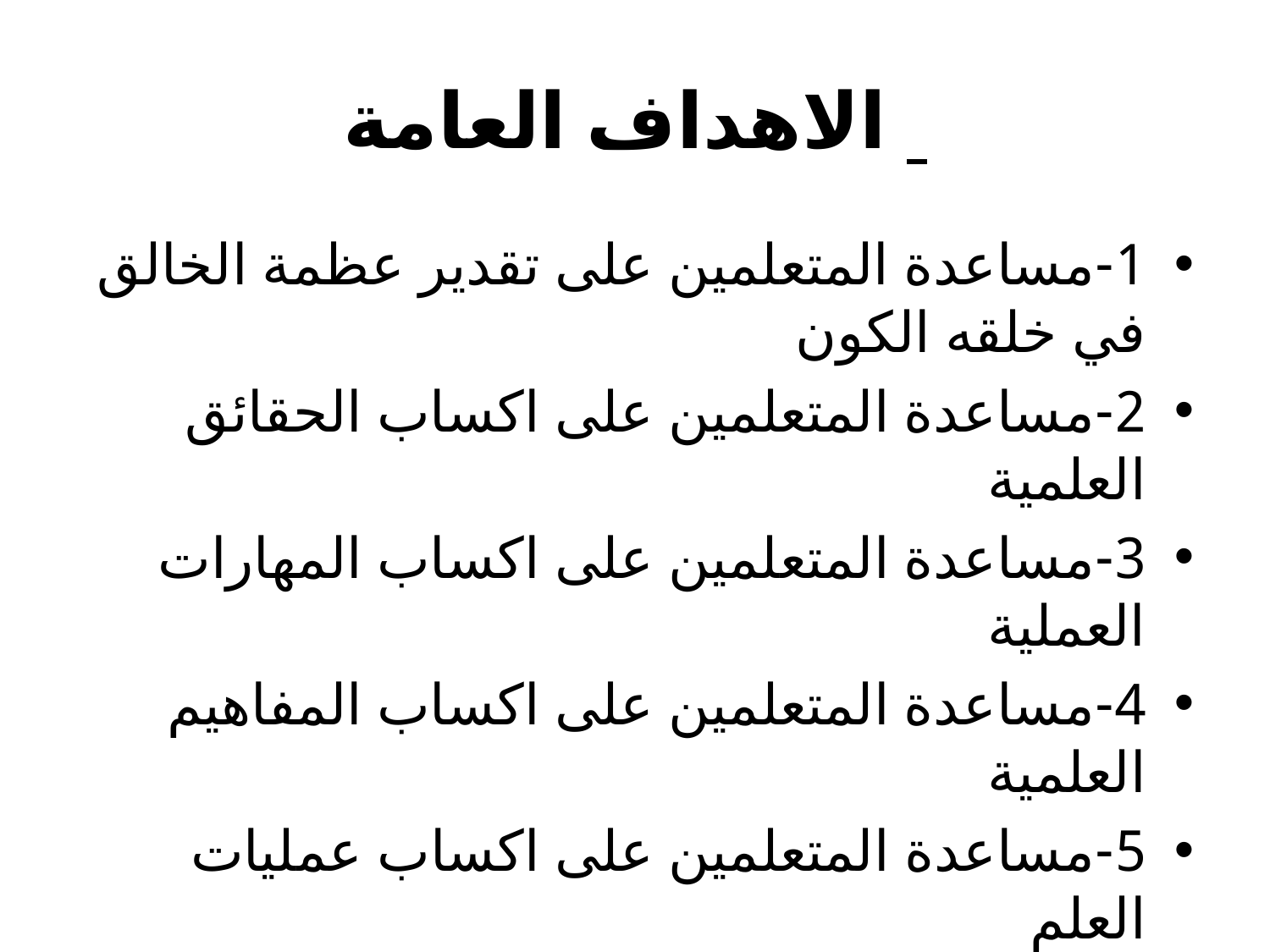

# الاهداف العامة
1-مساعدة المتعلمين على تقدير عظمة الخالق في خلقه الكون
2-مساعدة المتعلمين على اكساب الحقائق العلمية
3-مساعدة المتعلمين على اكساب المهارات العملية
4-مساعدة المتعلمين على اكساب المفاهيم العلمية
5-مساعدة المتعلمين على اكساب عمليات العلم
6-مساعدة المتعلمين على اكساب الميول العلمية
7-مساعدة المتعلمين على اكساب الاتجاهات العلمية